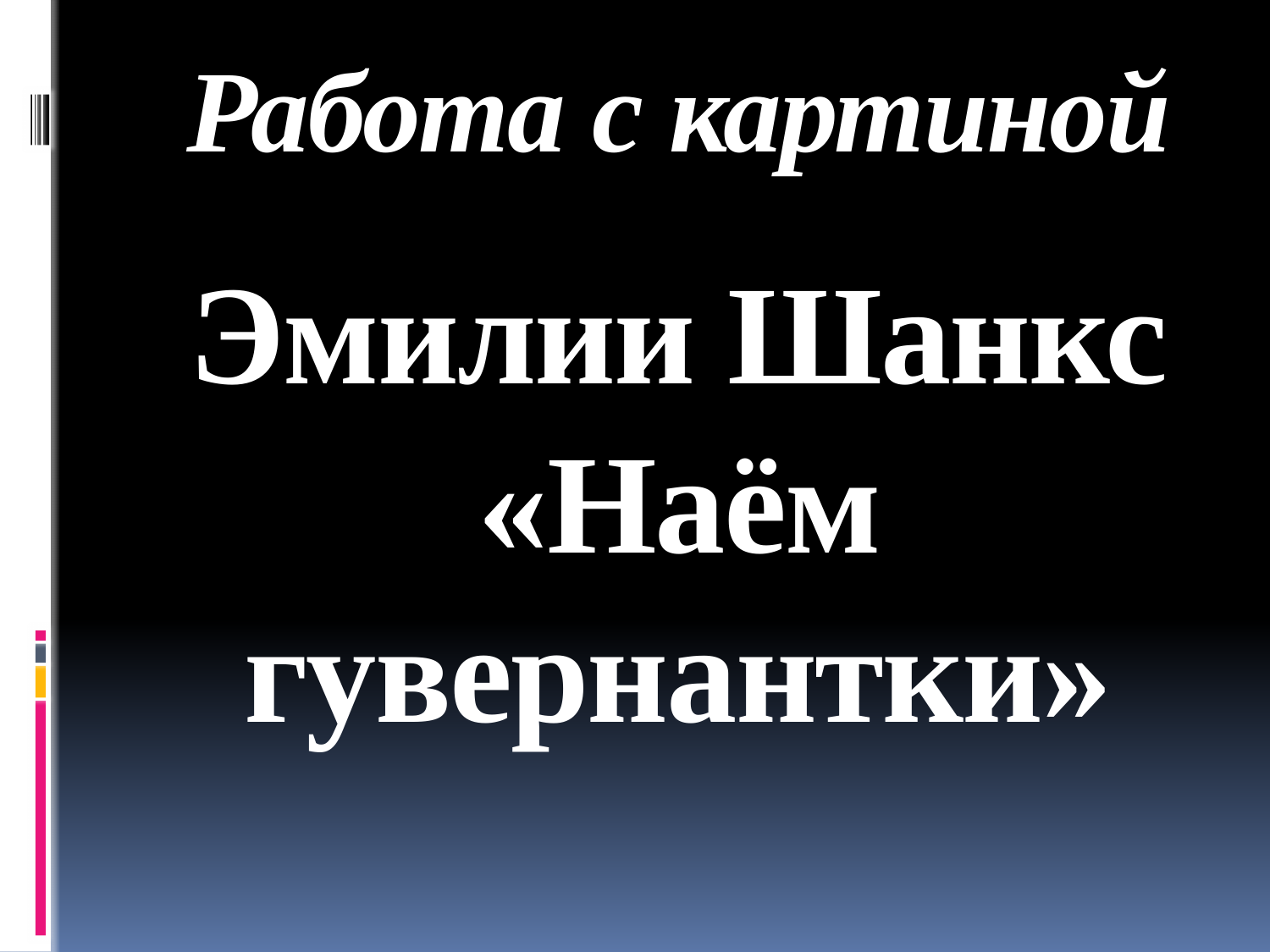

# Работа с картиной Эмилии Шанкс «Наём гувернантки»